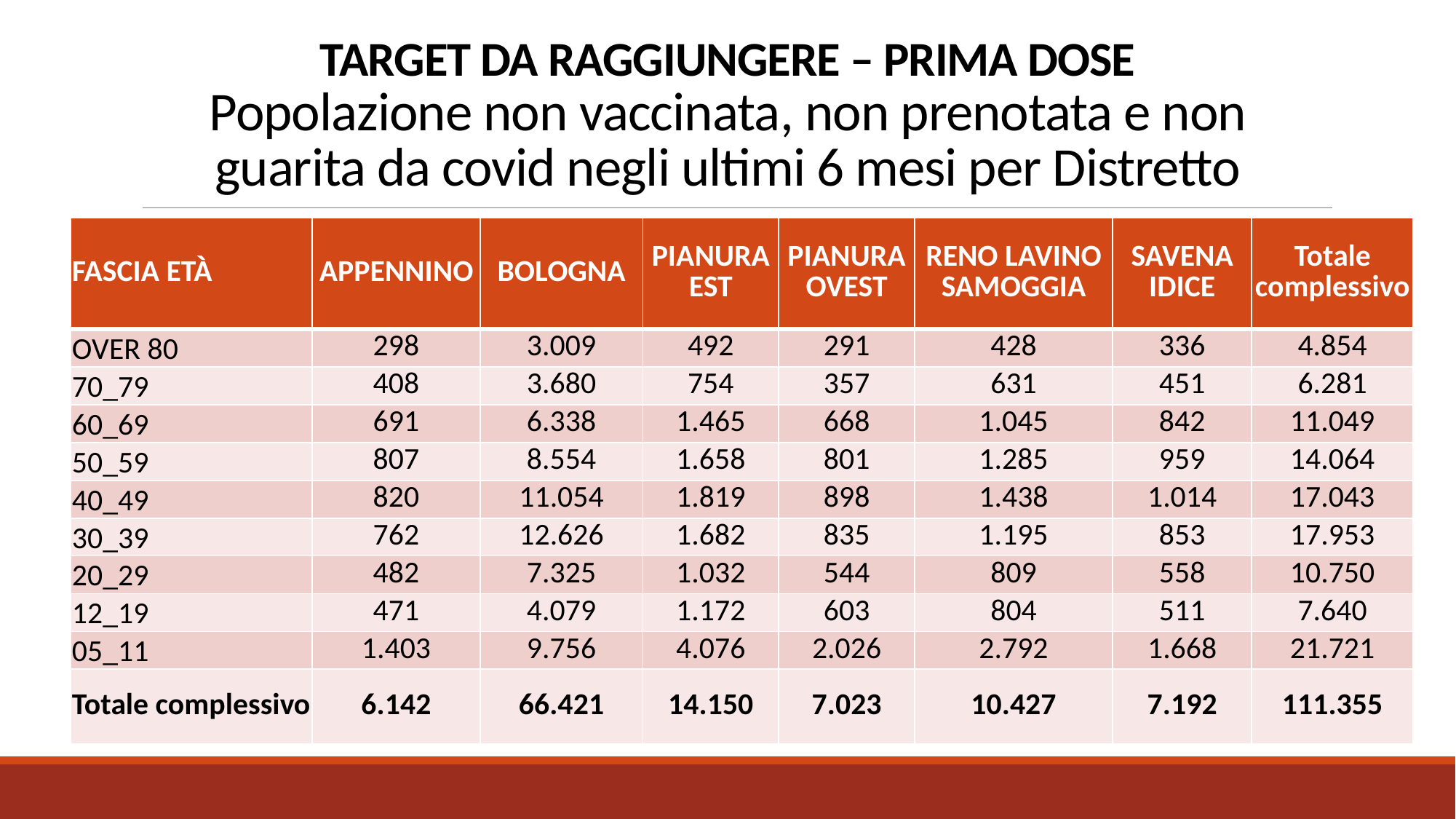

# TARGET DA RAGGIUNGERE – PRIMA DOSE Popolazione non vaccinata, non prenotata e non guarita da covid negli ultimi 6 mesi per Distretto
| FASCIA ETÀ | APPENNINO | BOLOGNA | PIANURA EST | PIANURA OVEST | RENO LAVINO SAMOGGIA | SAVENA IDICE | Totale complessivo |
| --- | --- | --- | --- | --- | --- | --- | --- |
| OVER 80 | 298 | 3.009 | 492 | 291 | 428 | 336 | 4.854 |
| 70\_79 | 408 | 3.680 | 754 | 357 | 631 | 451 | 6.281 |
| 60\_69 | 691 | 6.338 | 1.465 | 668 | 1.045 | 842 | 11.049 |
| 50\_59 | 807 | 8.554 | 1.658 | 801 | 1.285 | 959 | 14.064 |
| 40\_49 | 820 | 11.054 | 1.819 | 898 | 1.438 | 1.014 | 17.043 |
| 30\_39 | 762 | 12.626 | 1.682 | 835 | 1.195 | 853 | 17.953 |
| 20\_29 | 482 | 7.325 | 1.032 | 544 | 809 | 558 | 10.750 |
| 12\_19 | 471 | 4.079 | 1.172 | 603 | 804 | 511 | 7.640 |
| 05\_11 | 1.403 | 9.756 | 4.076 | 2.026 | 2.792 | 1.668 | 21.721 |
| Totale complessivo | 6.142 | 66.421 | 14.150 | 7.023 | 10.427 | 7.192 | 111.355 |